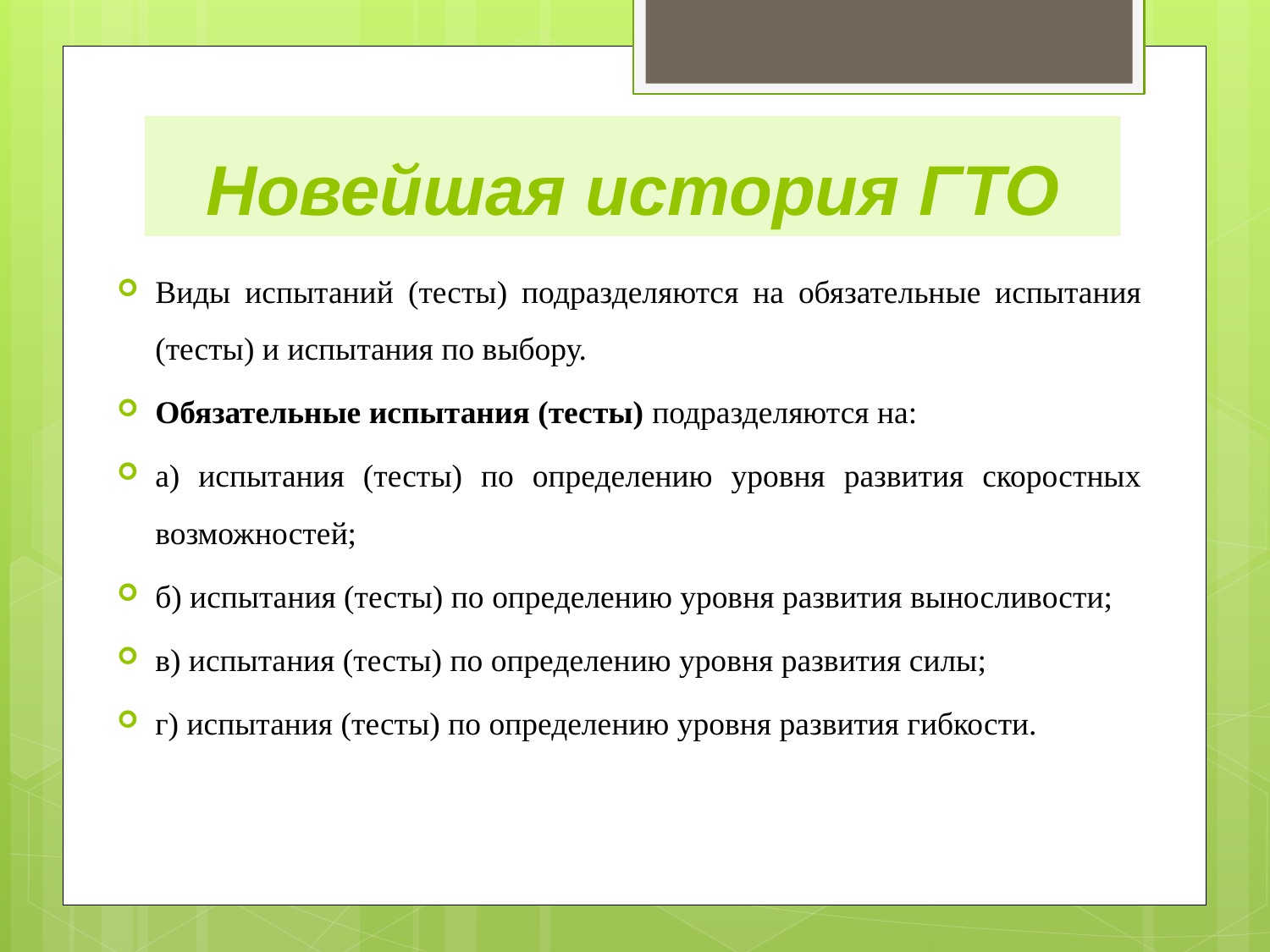

# Новейшая история ГТО
Виды испытаний (тесты) подразделяются на обязательные испытания (тесты) и испытания по выбору.
Обязательные испытания (тесты) подразделяются на:
а) испытания (тесты) по определению уровня развития скоростных возможностей;
б) испытания (тесты) по определению уровня развития выносливости;
в) испытания (тесты) по определению уровня развития силы;
г) испытания (тесты) по определению уровня развития гибкости.